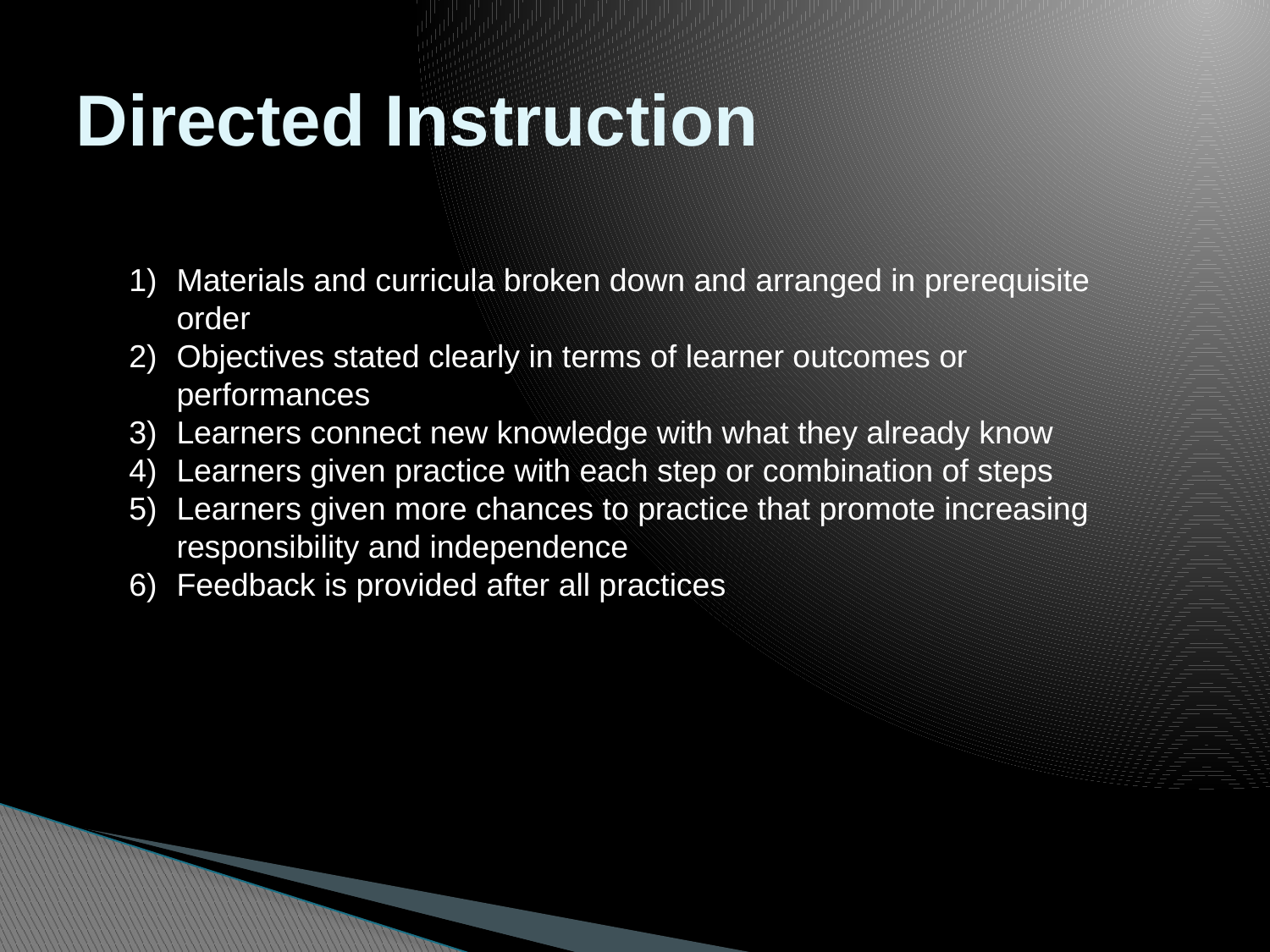

# Directed Instruction
Materials and curricula broken down and arranged in prerequisite order
Objectives stated clearly in terms of learner outcomes or performances
Learners connect new knowledge with what they already know
Learners given practice with each step or combination of steps
Learners given more chances to practice that promote increasing responsibility and independence
Feedback is provided after all practices